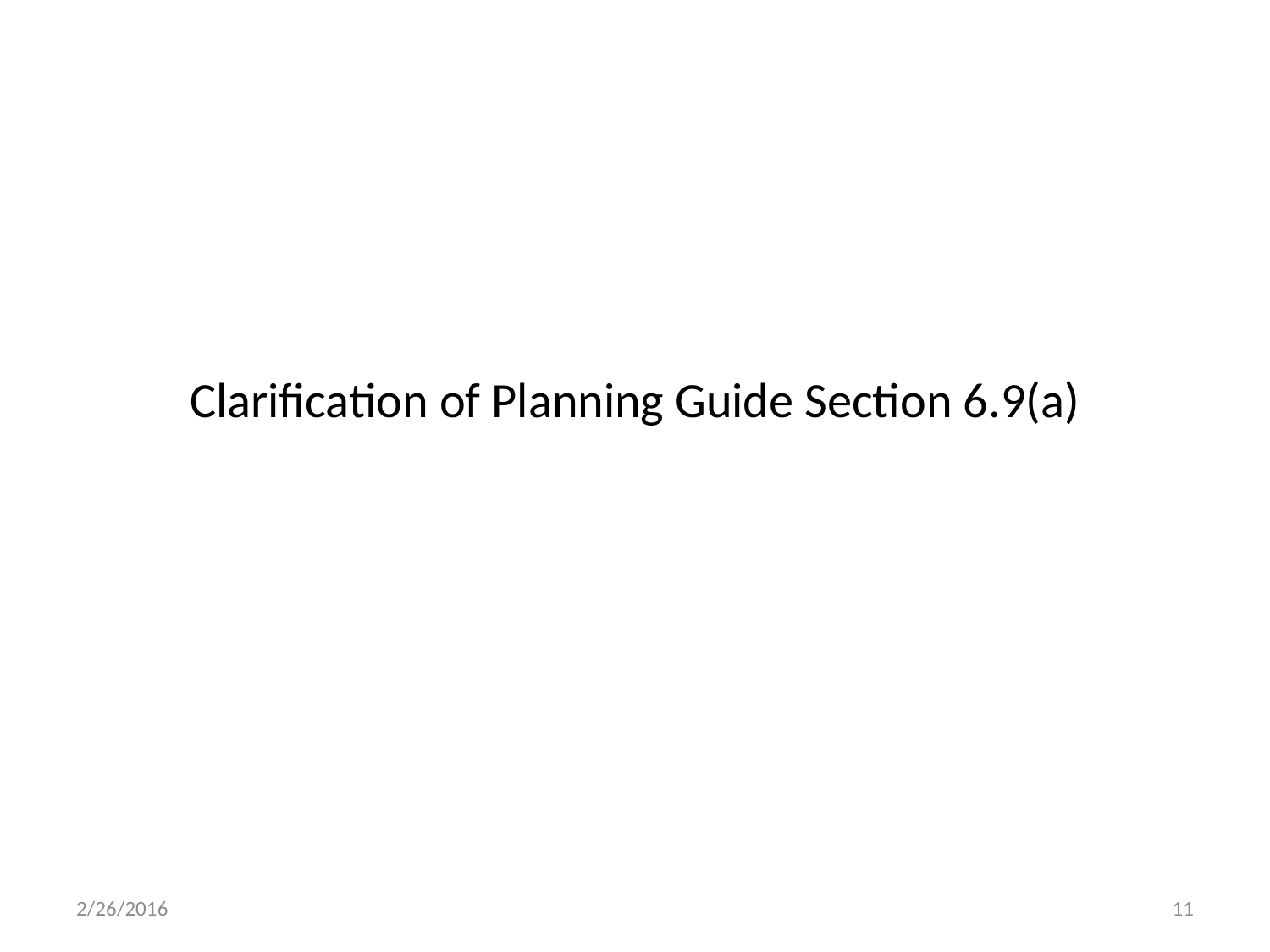

# Clarification of Planning Guide Section 6.9(a)

2/26/2016
11